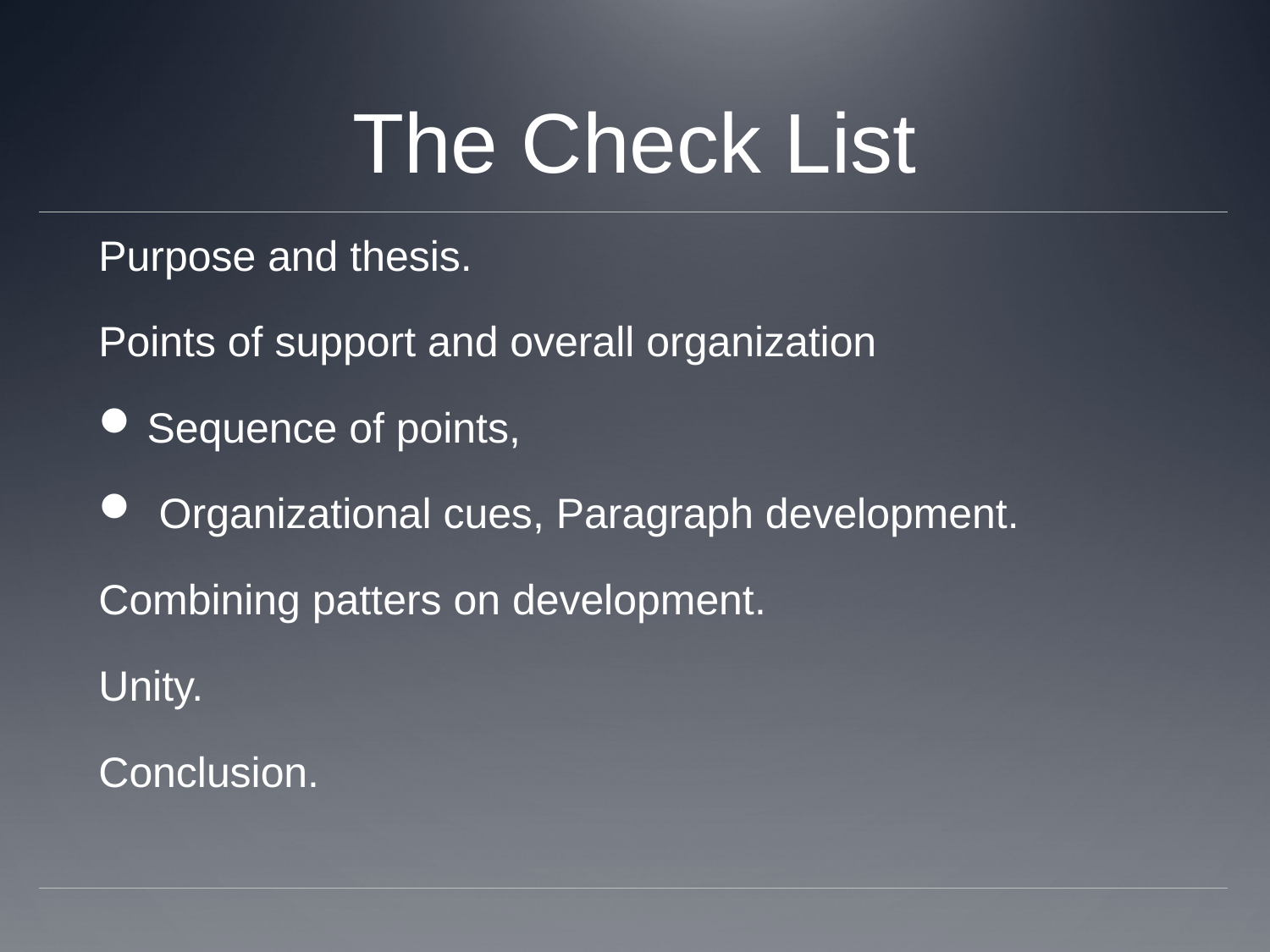

# The Check List
Purpose and thesis.
Points of support and overall organization
Sequence of points,
 Organizational cues, Paragraph development.
Combining patters on development.
Unity.
Conclusion.